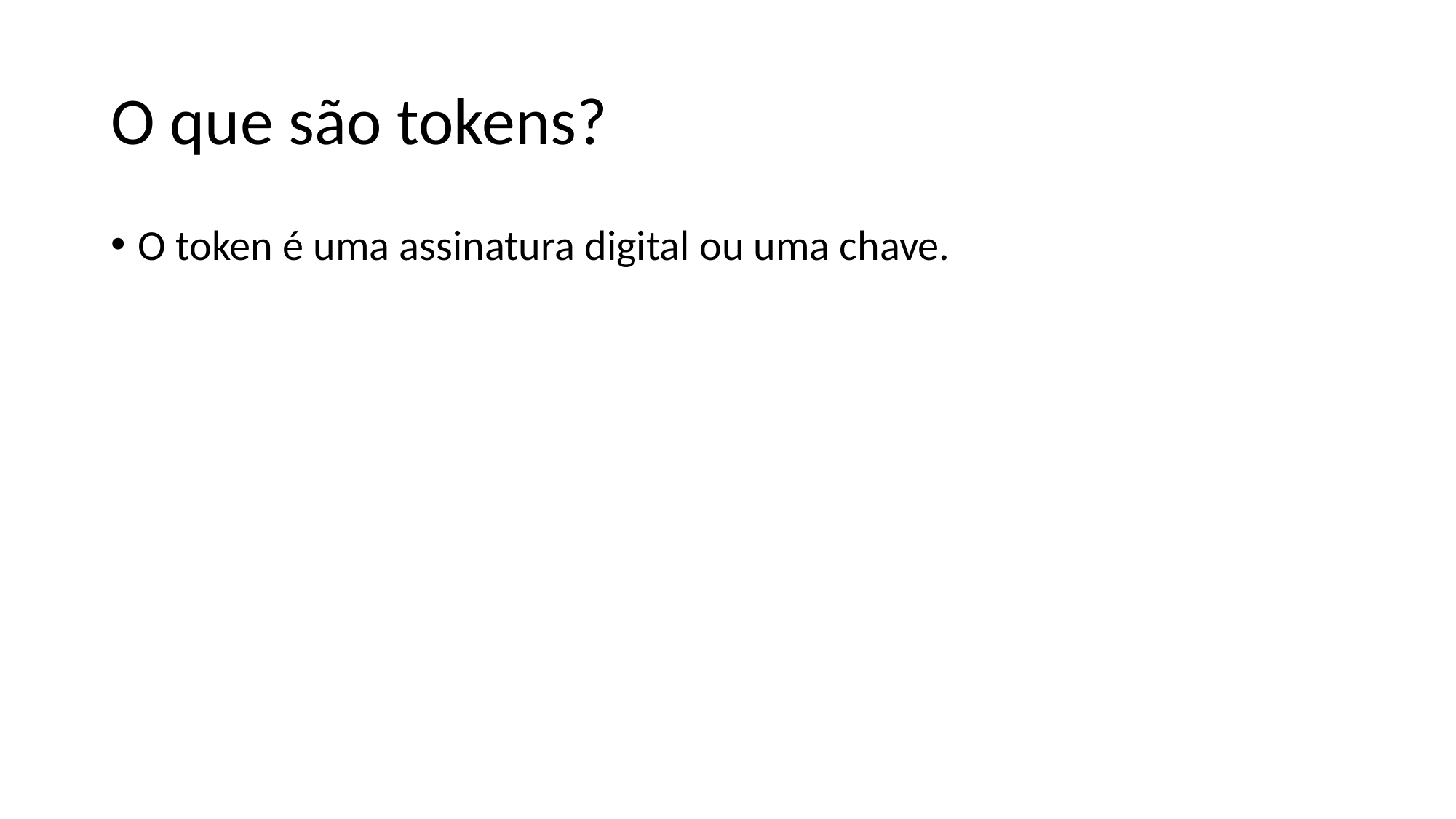

# O que são tokens?
O token é uma assinatura digital ou uma chave.